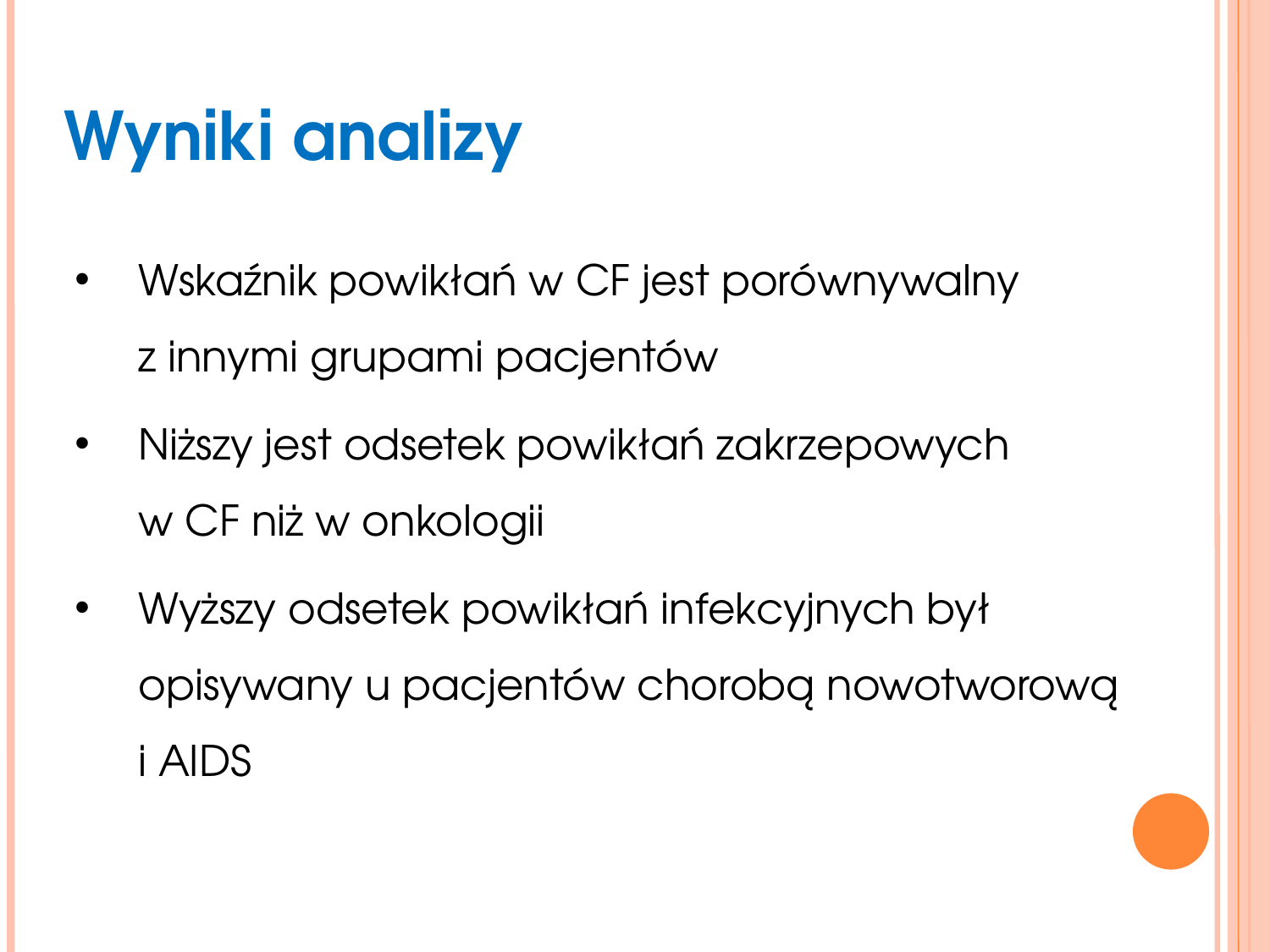

Wyniki analizy
Wskaźnik powikłań w CF jest porównywalny
z innymi grupami pacjentów
Niższy jest odsetek powikłań zakrzepowych
w CF niż w onkologii
Wyższy odsetek powikłań infekcyjnych był opisywany u pacjentów chorobą nowotworową
i AIDS